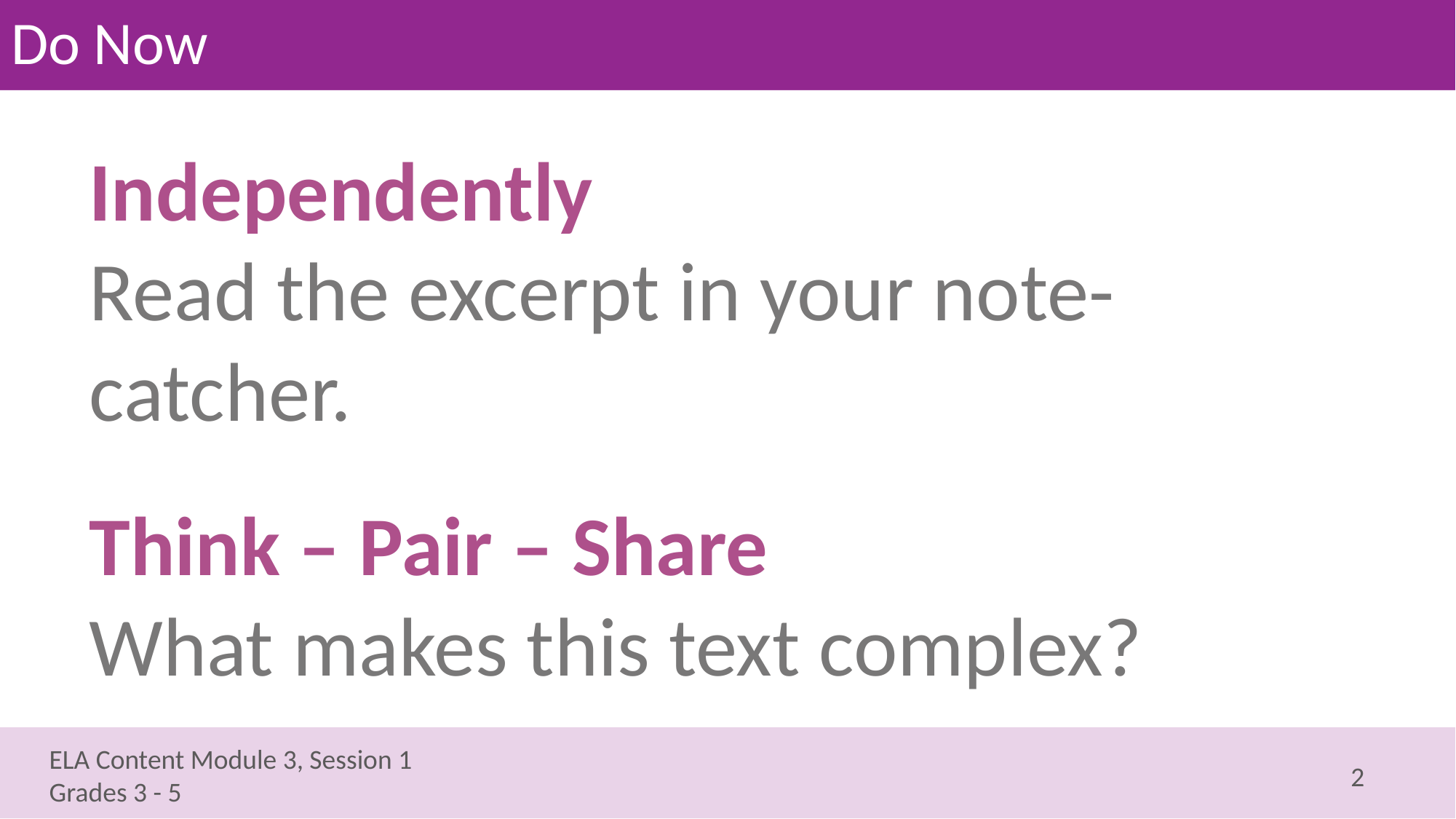

# Do Now
Independently
Read the excerpt in your note-catcher.

Think – Pair – Share
What makes this text complex?
2